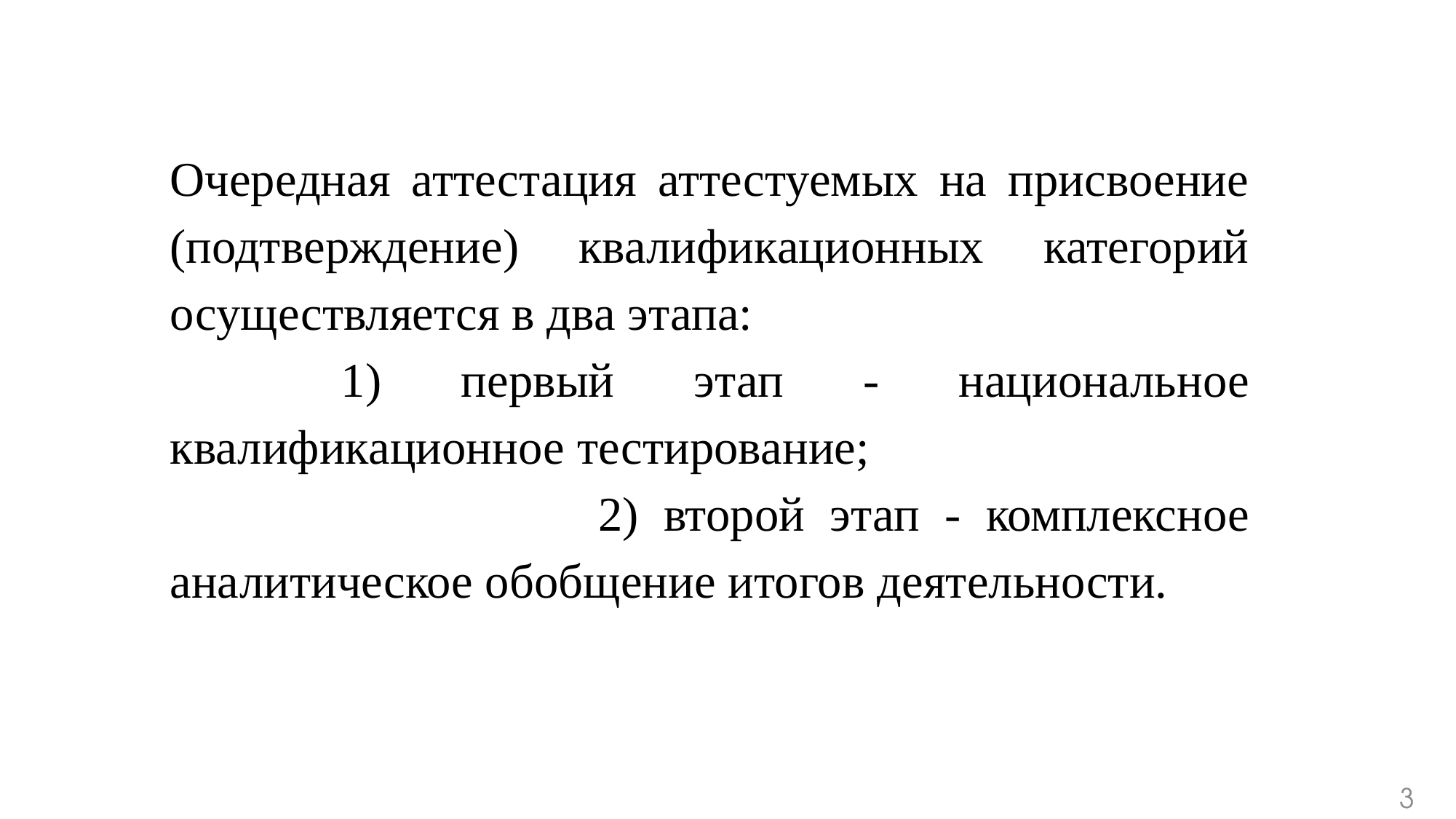

Очередная аттестация аттестуемых на присвоение (подтверждение) квалификационных категорий осуществляется в два этапа:
   1) первый этап - национальное квалификационное тестирование;
                 2) второй этап - комплексное аналитическое обобщение итогов деятельности.
3